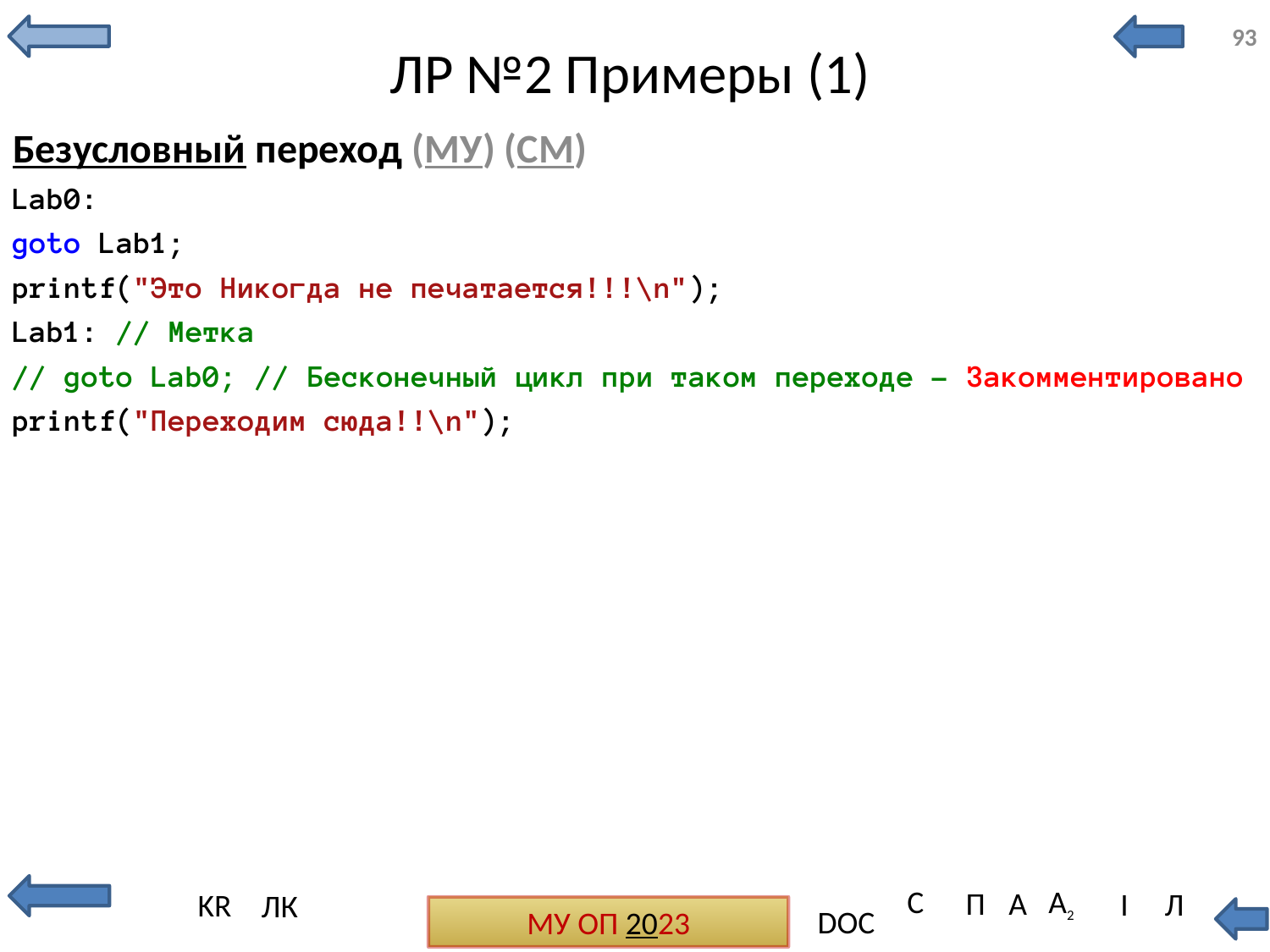

93
# ЛР №2 Примеры (1)
Безусловный переход (МУ) (СМ)
Lab0:
goto Lab1;
printf("Это Никогда не печатается!!!\n");
Lab1: // Метка
// goto Lab0; // Бесконечный цикл при таком переходе - Закомментировано
printf("Переходим сюда!!\n");